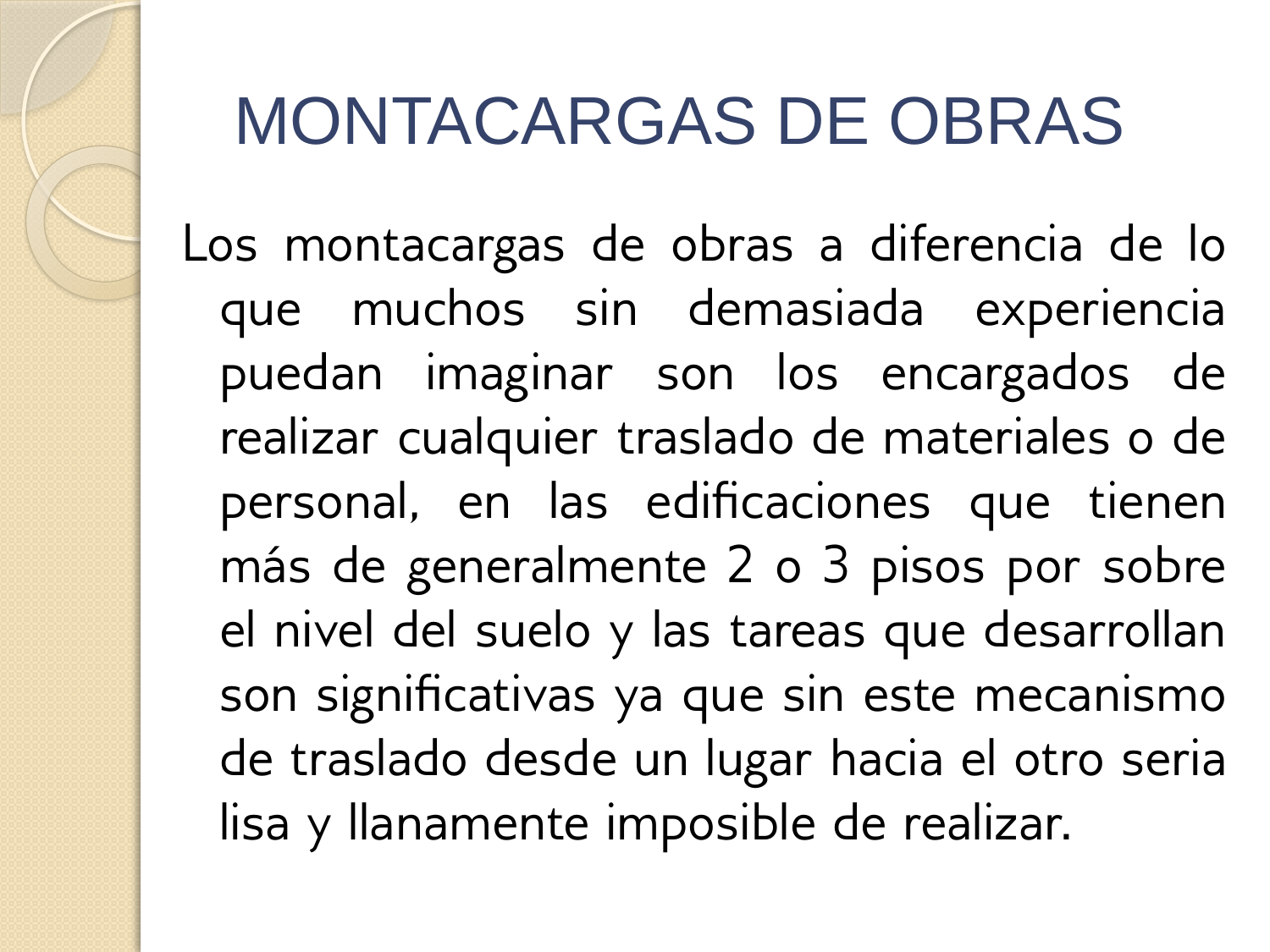

# MONTACARGAS DE OBRAS
Los montacargas de obras a diferencia de lo que muchos sin demasiada experiencia puedan imaginar son los encargados de realizar cualquier traslado de materiales o de personal, en las edificaciones que tienen más de generalmente 2 o 3 pisos por sobre el nivel del suelo y las tareas que desarrollan son significativas ya que sin este mecanismo de traslado desde un lugar hacia el otro seria lisa y llanamente imposible de realizar.